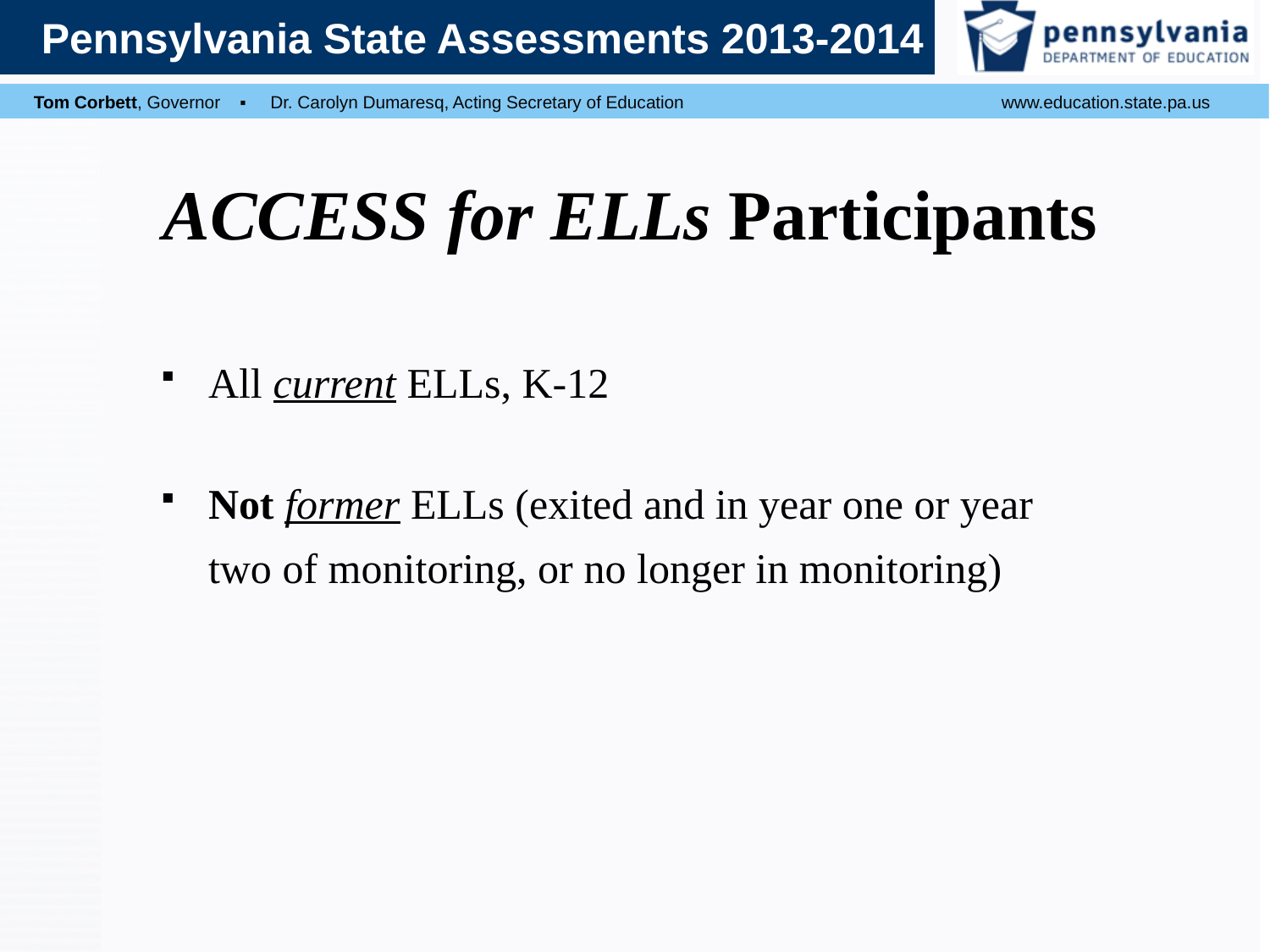

# ACCESS for ELLs Participants
All current ELLs, K-12

Not former ELLs (exited and in year one or year two of monitoring, or no longer in monitoring)